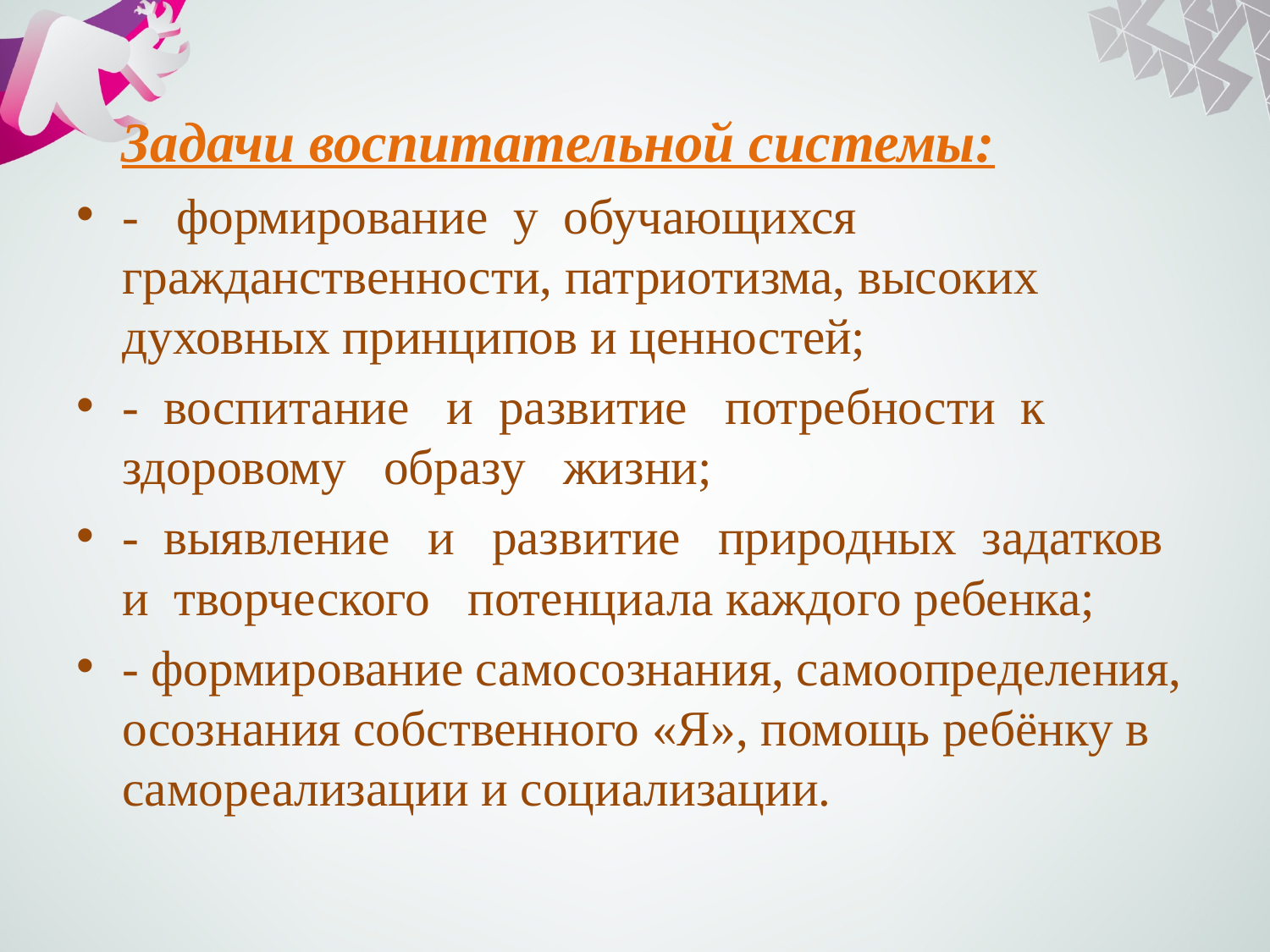

#
    Задачи воспитательной системы:
-   формирование  у  обучающихся  гражданственности, патриотизма, высоких духовных принципов и ценностей;
-  воспитание   и  развитие   потребности  к   здоровому   образу   жизни;
-  выявление   и   развитие   природных  задатков   и  творческого   потенциала каждого ребенка;
- формирование самосознания, самоопределения, осознания собственного «Я», помощь ребёнку в самореализации и социализации.